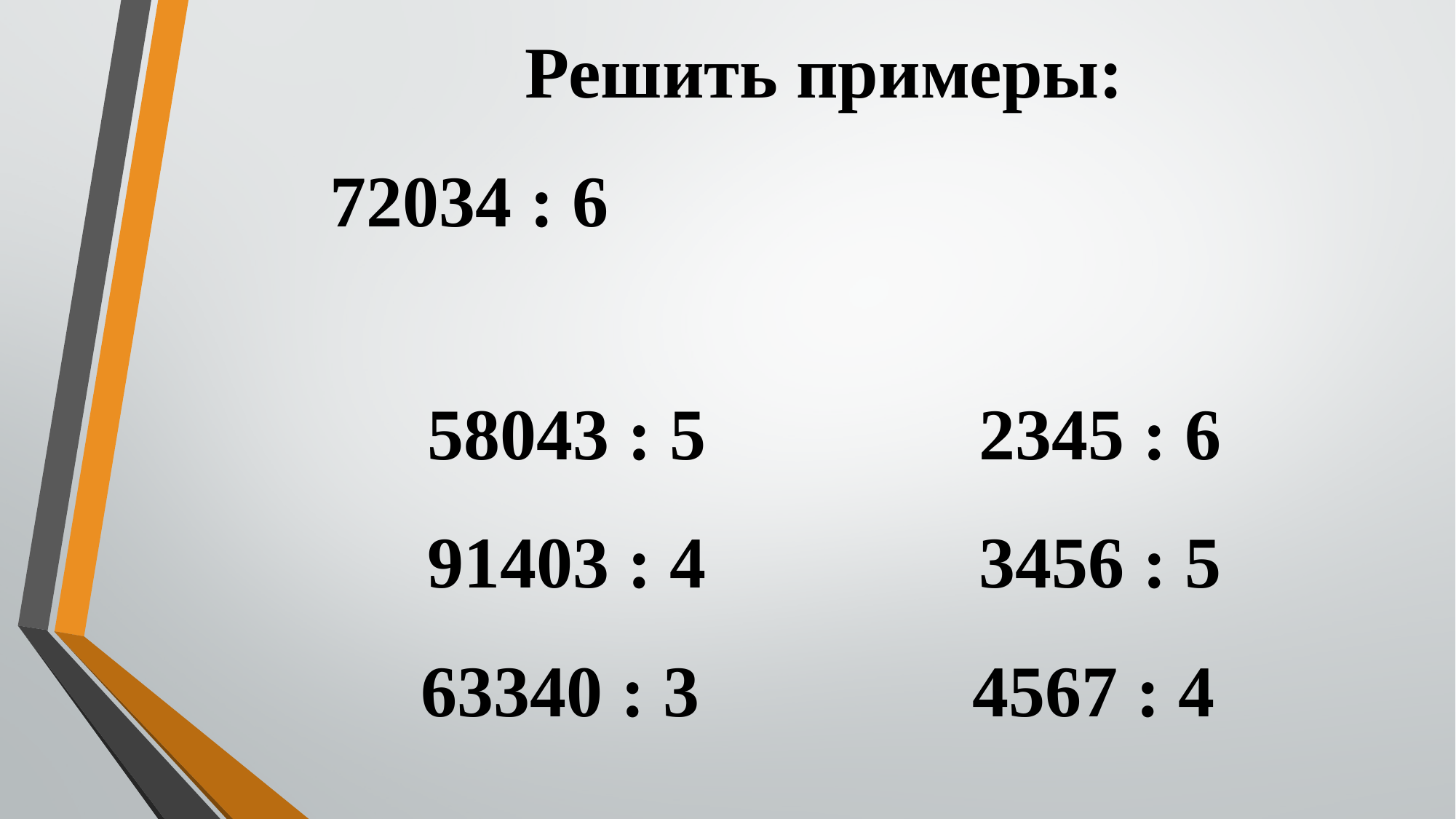

Решить примеры:
72034 : 6
58043 : 5               2345 : 6
91403 : 4               3456 : 5
     63340 : 3               4567 : 4